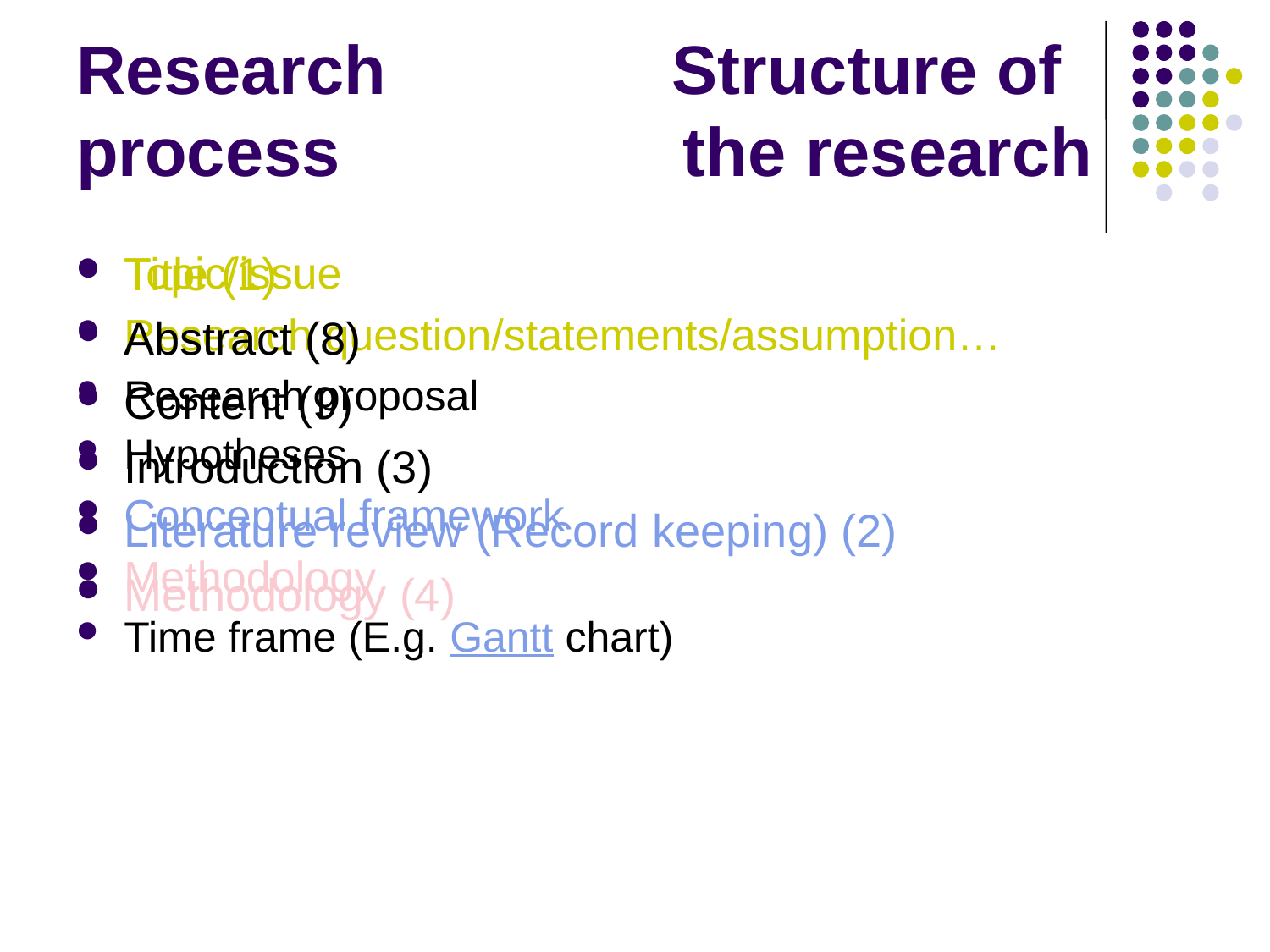

# Research               Structure of process                  the research
Topic/issue
Research question/statements/assumption…
Research proposal
Hypotheses
Conceptual framework
Methodology
Time frame (E.g. Gantt chart)

Title (1)
Abstract (8)
Content (9)
Introduction (3)
Literature review (Record keeping) (2)
Methodology (4)